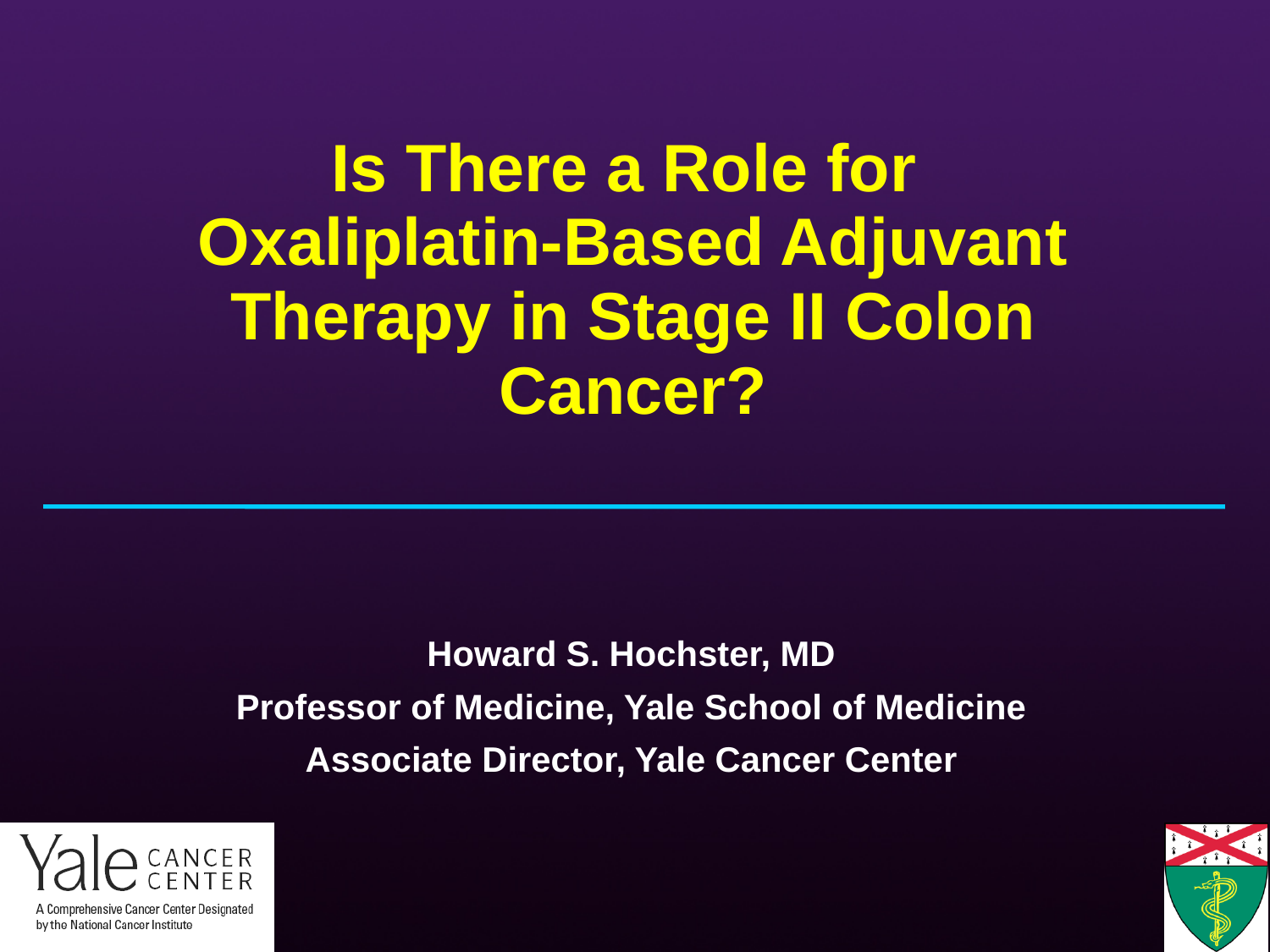

# Is There a Role for Oxaliplatin-Based Adjuvant Therapy in Stage II Colon Cancer?

Howard S. Hochster, MD
Professor of Medicine, Yale School of Medicine
Associate Director, Yale Cancer Center